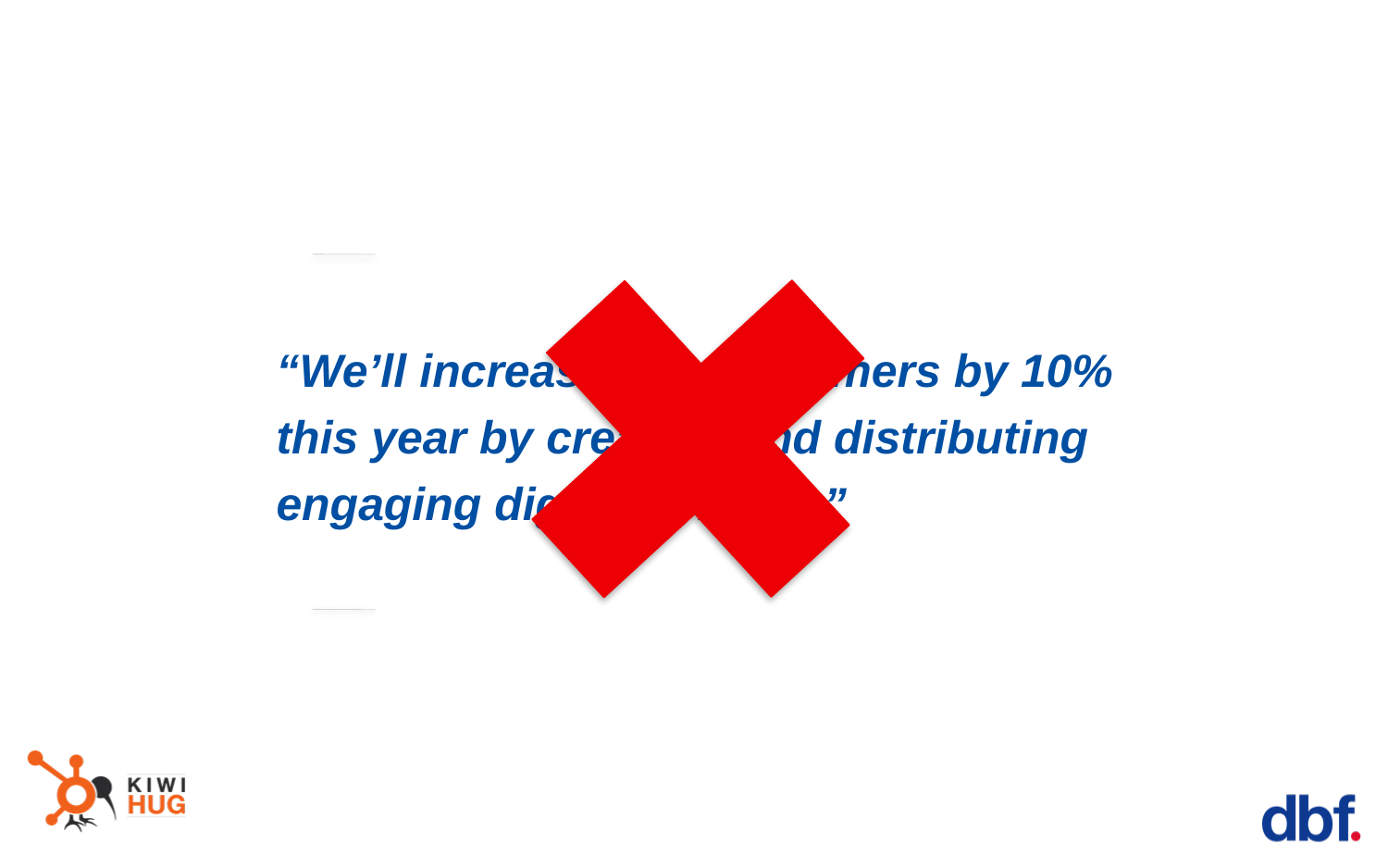

“We’ll increase our customers by 10% this year by creating and distributing engaging digital content.”